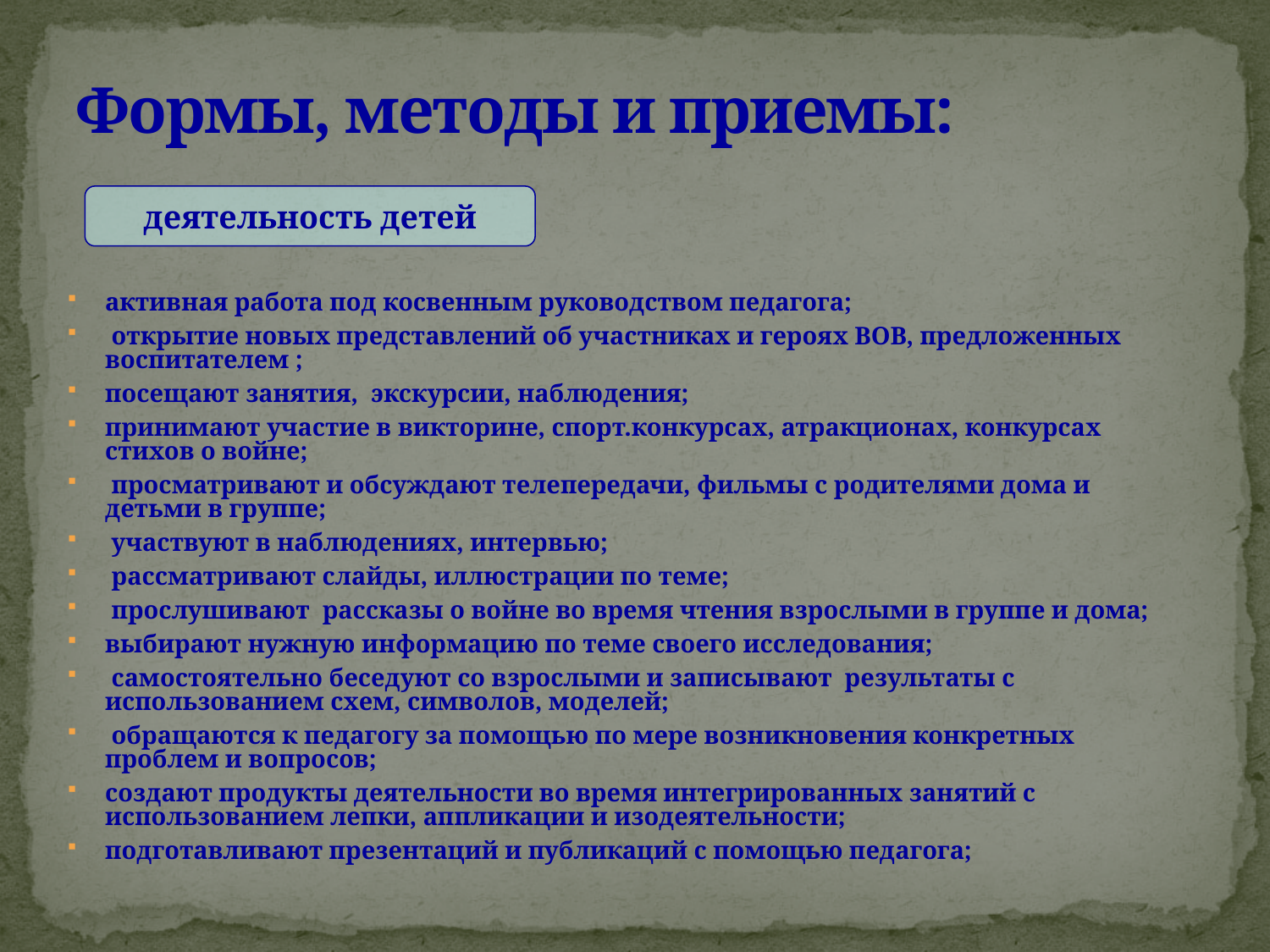

# Формы, методы и приемы:

деятельность детей

активная работа под косвенным руководством педагога;
 открытие новых представлений об участниках и героях ВОВ, предложенных воспитателем ;
посещают занятия,  экскурсии, наблюдения;
принимают участие в викторине, спорт.конкурсах, атракционах, конкурсах стихов о войне;
 просматривают и обсуждают телепередачи, фильмы с родителями дома и детьми в группе;
 участвуют в наблюдениях, интервью;
 рассматривают слайды, иллюстрации по теме;
 прослушивают  рассказы о войне во время чтения взрослыми в группе и дома;
выбирают нужную информацию по теме своего исследования;
 самостоятельно беседуют со взрослыми и записывают  результаты с использованием схем, символов, моделей;
 обращаются к педагогу за помощью по мере возникновения конкретных проблем и вопросов;
создают продукты деятельности во время интегрированных занятий с использованием лепки, аппликации и изодеятельности;
подготавливают презентаций и публикаций с помощью педагога;